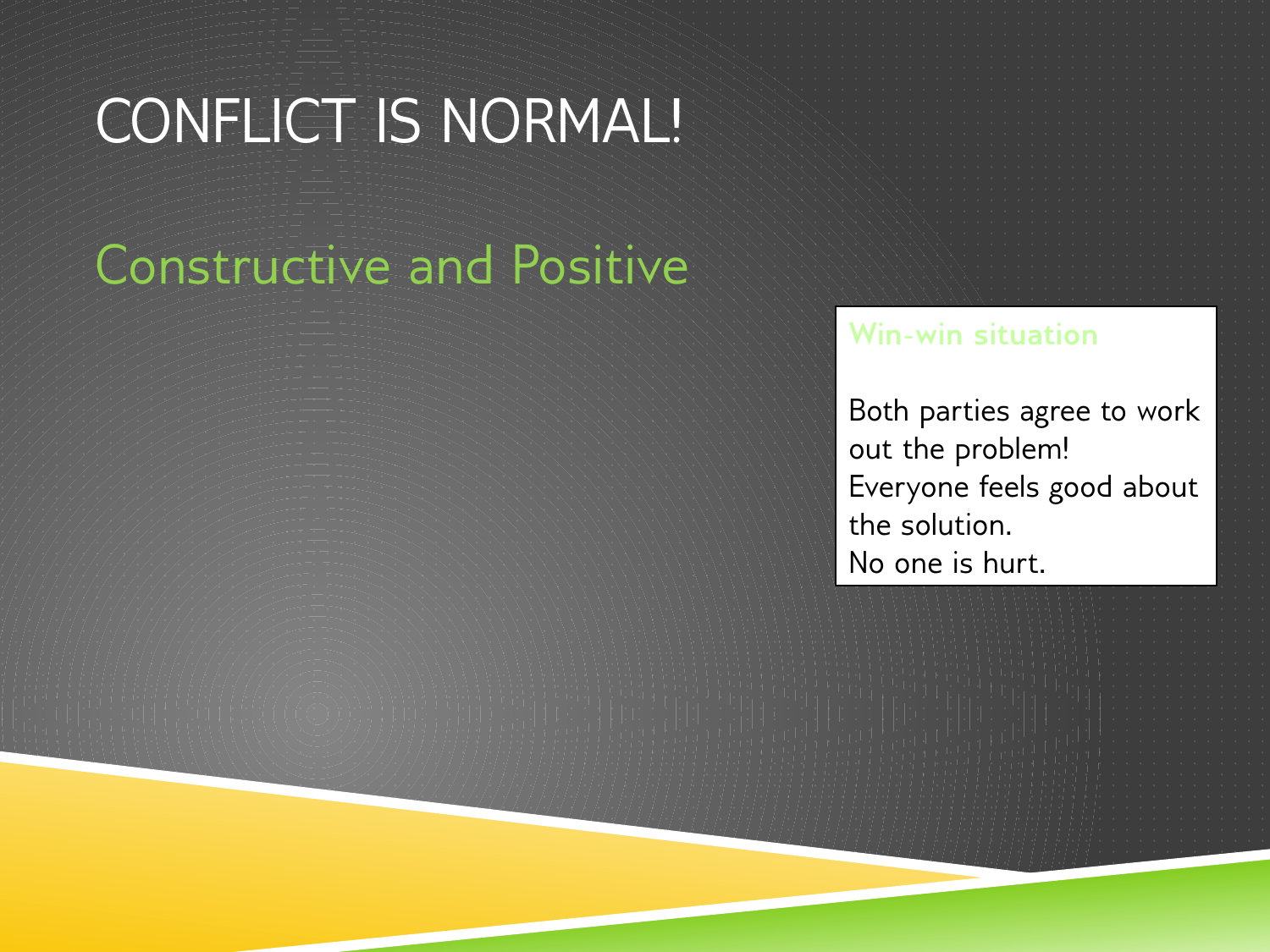

# Conflict is NORMAL!
Constructive and Positive

Win-win situation

Both parties agree to work out the problem!  Everyone feels good about the solution.
No one is hurt.